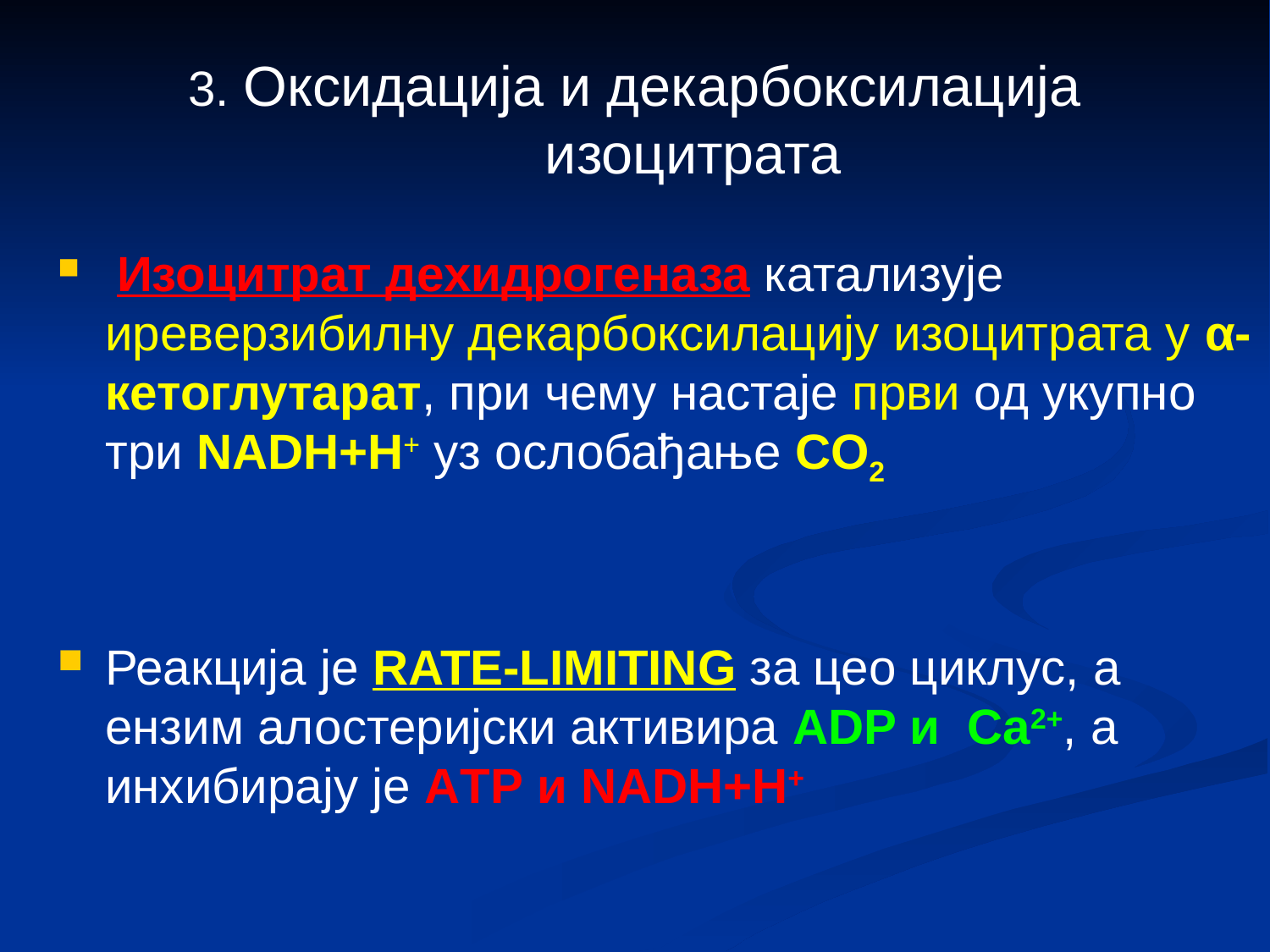

# 3. Оксидација и декарбоксилација изоцитрата
 Изоцитрат дехидрогеназа катализује иреверзибилну декарбоксилацију изоцитрата у α-кетоглутарат, при чему настаје први од укупно три NADH+H+ уз ослобађање CO2

Реакција је RATE-LIMITING за цео циклус, а ензим алостеријски активира ADP и  Ca2+, а инхибирају је AТP и NADH+H+